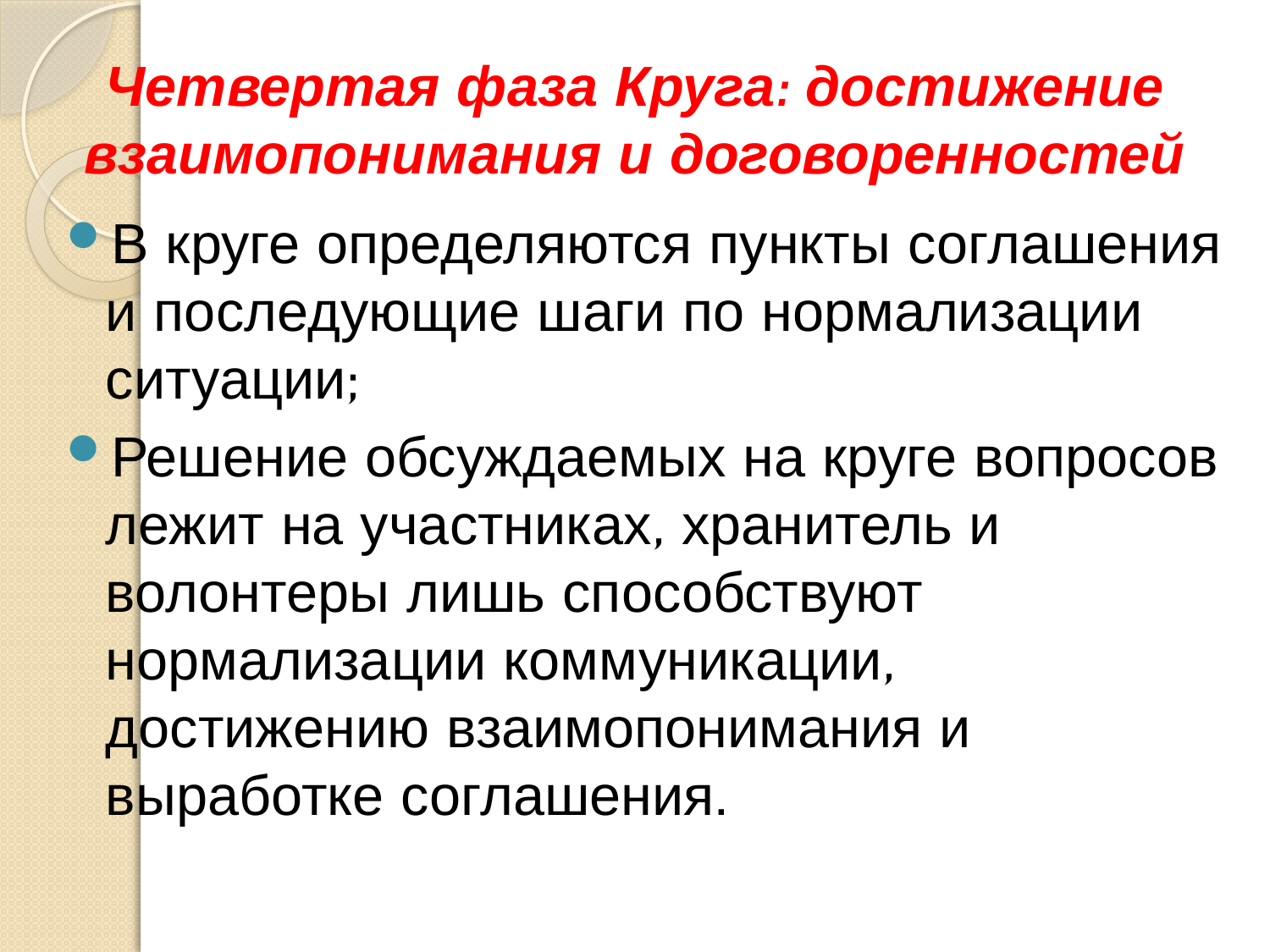

# Четвертая фаза Круга: достижение взаимопонимания и договоренностей
В круге определяются пункты соглашения и последующие шаги по нормализации ситуации;
Решение обсуждаемых на круге вопросов лежит на участниках, хранитель и волонтеры лишь способствуют нормализации коммуникации, достижению взаимопонимания и выработке соглашения.